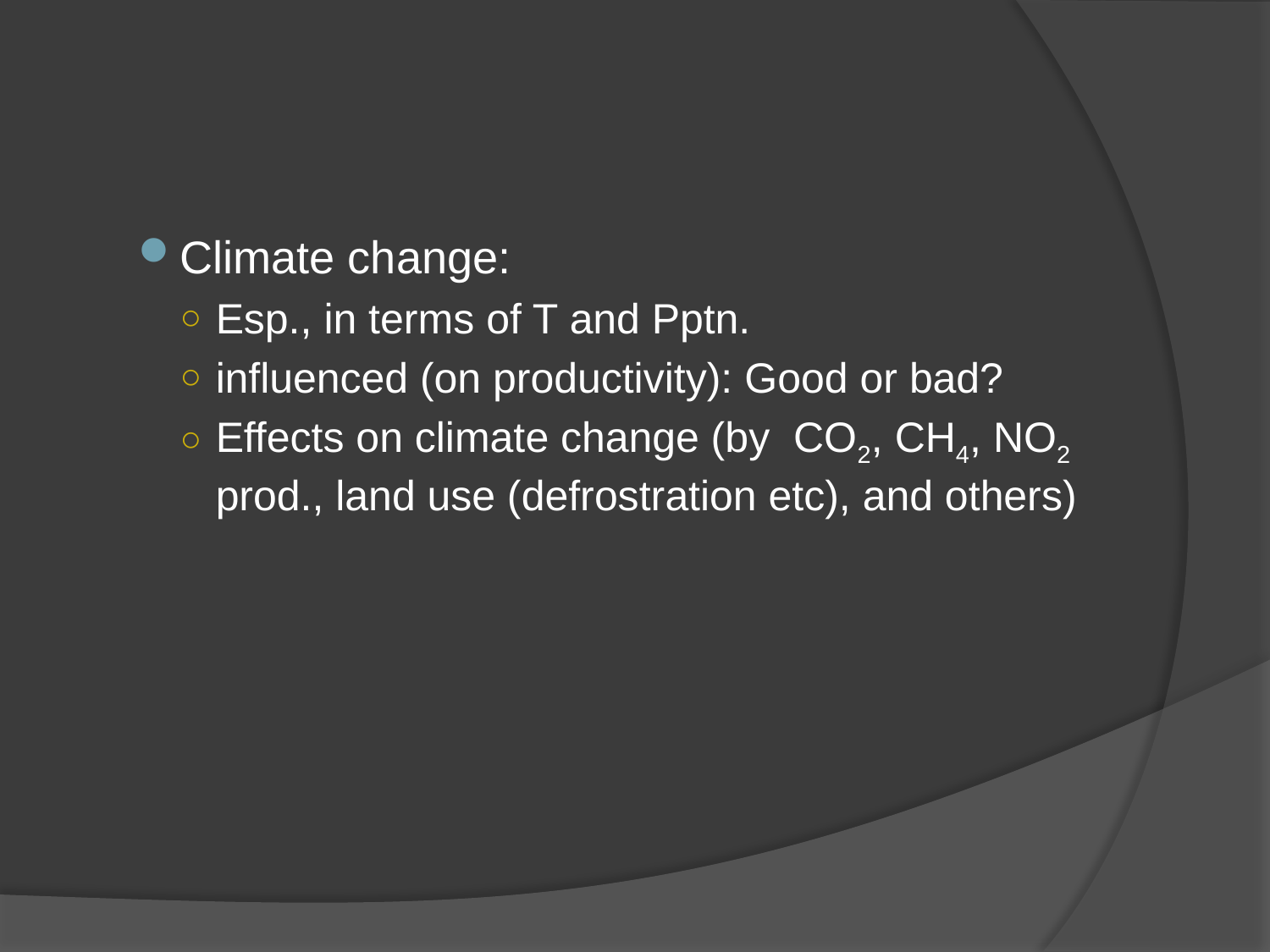

Climate change:
Esp., in terms of T and Pptn.
influenced (on productivity): Good or bad?
Effects on climate change (by  CO2, CH4, NO2 prod., land use (defrostration etc), and others)